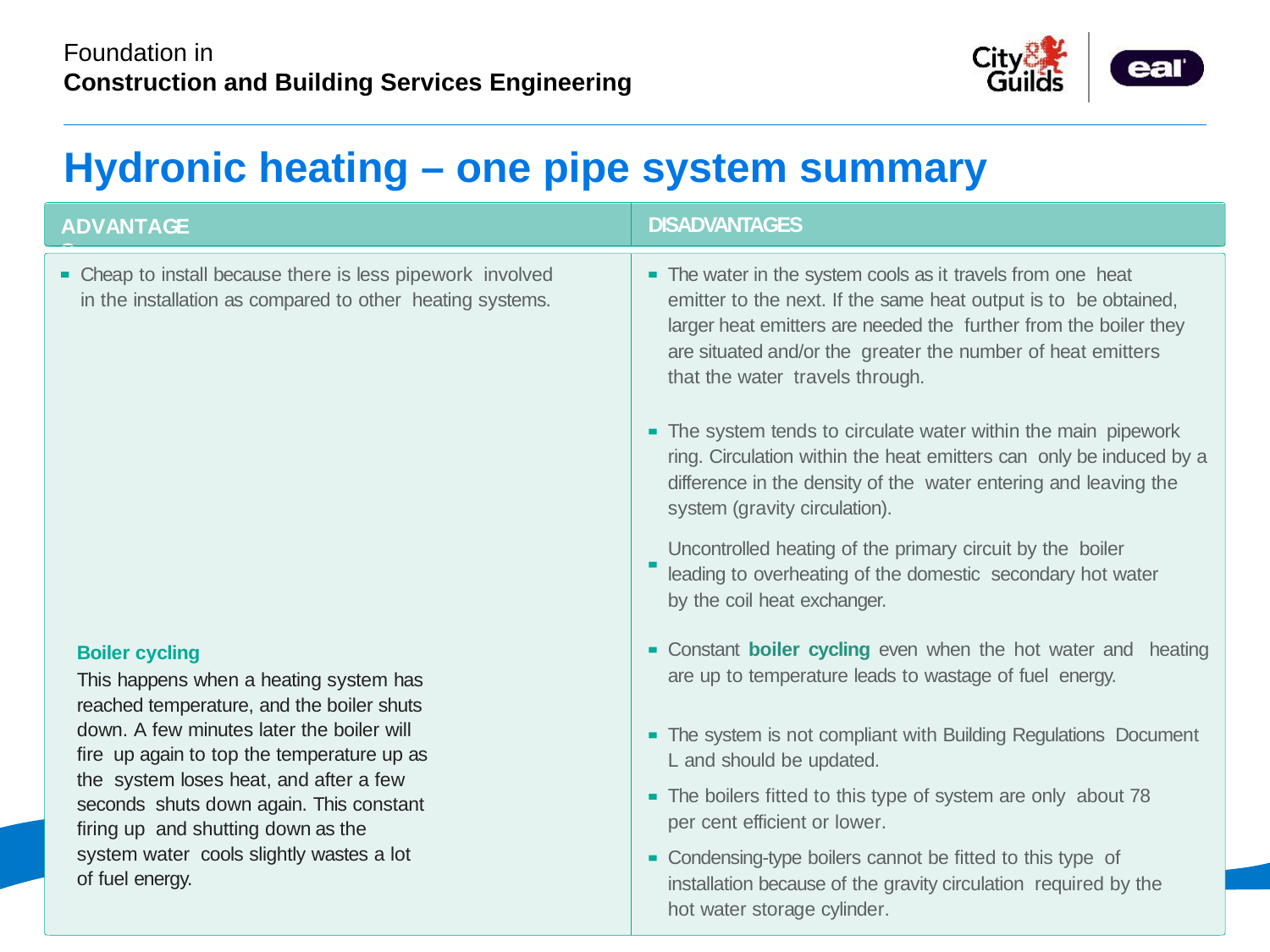

# Hydronic heating – one pipe system summary

DISADVANTAGES
ADVANTAGES

Cheap to install because there is less pipework  involved in the installation as compared to other  heating systems.
The water in the system cools as it travels from one  heat emitter to the next. If the same heat output is to  be obtained, larger heat emitters are needed the  further from the boiler they are situated and/or the  greater the number of heat emitters that the water  travels through.

The system tends to circulate water within the main  pipework ring. Circulation within the heat emitters can  only be induced by a difference in the density of the  water entering and leaving the system (gravity circulation).
Uncontrolled heating of the primary circuit by the  boiler leading to overheating of the domestic  secondary hot water by the coil heat exchanger.

Constant boiler cycling even when the hot water and  heating are up to temperature leads to wastage of fuel  energy.
Boiler cycling
This happens when a heating system has  reached temperature, and the boiler shuts  down. A few minutes later the boiler will fire  up again to top the temperature up as the  system loses heat, and after a few seconds  shuts down again. This constant firing up  and shutting down as the system water  cools slightly wastes a lot of fuel energy.

The system is not compliant with Building Regulations  Document L and should be updated.

The boilers fitted to this type of system are only  about 78 per cent efficient or lower.

Condensing-type boilers cannot be fitted to this type  of installation because of the gravity circulation  required by the hot water storage cylinder.